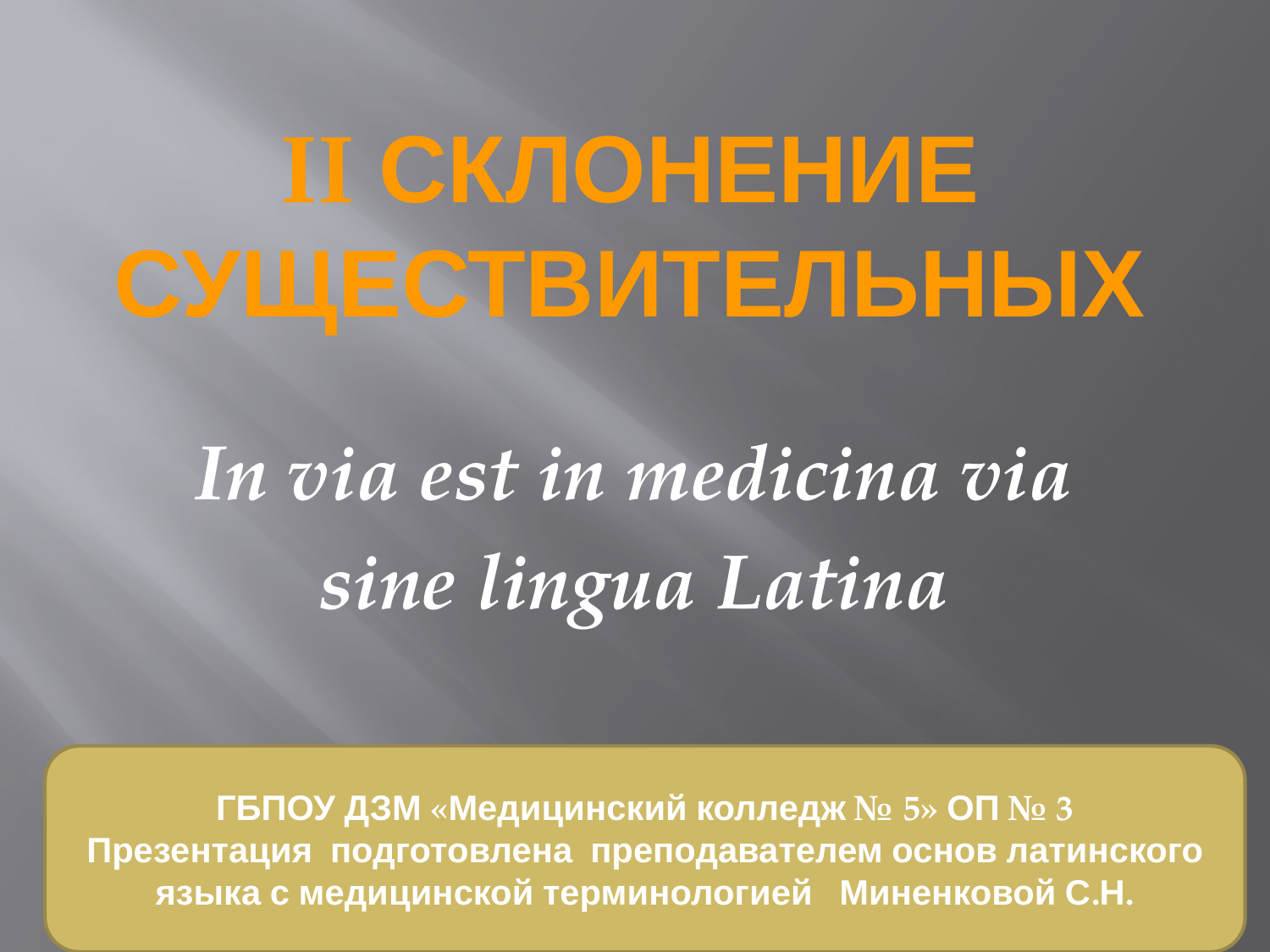

# II склонение существительных
In via est in medicina via
sine lingua Latina
ГБПОУ ДЗМ «Медицинский колледж № 5» ОП № 3
Презентация  подготовлена  преподавателем основ латинского языка с медицинской терминологией   Миненковой С.Н.